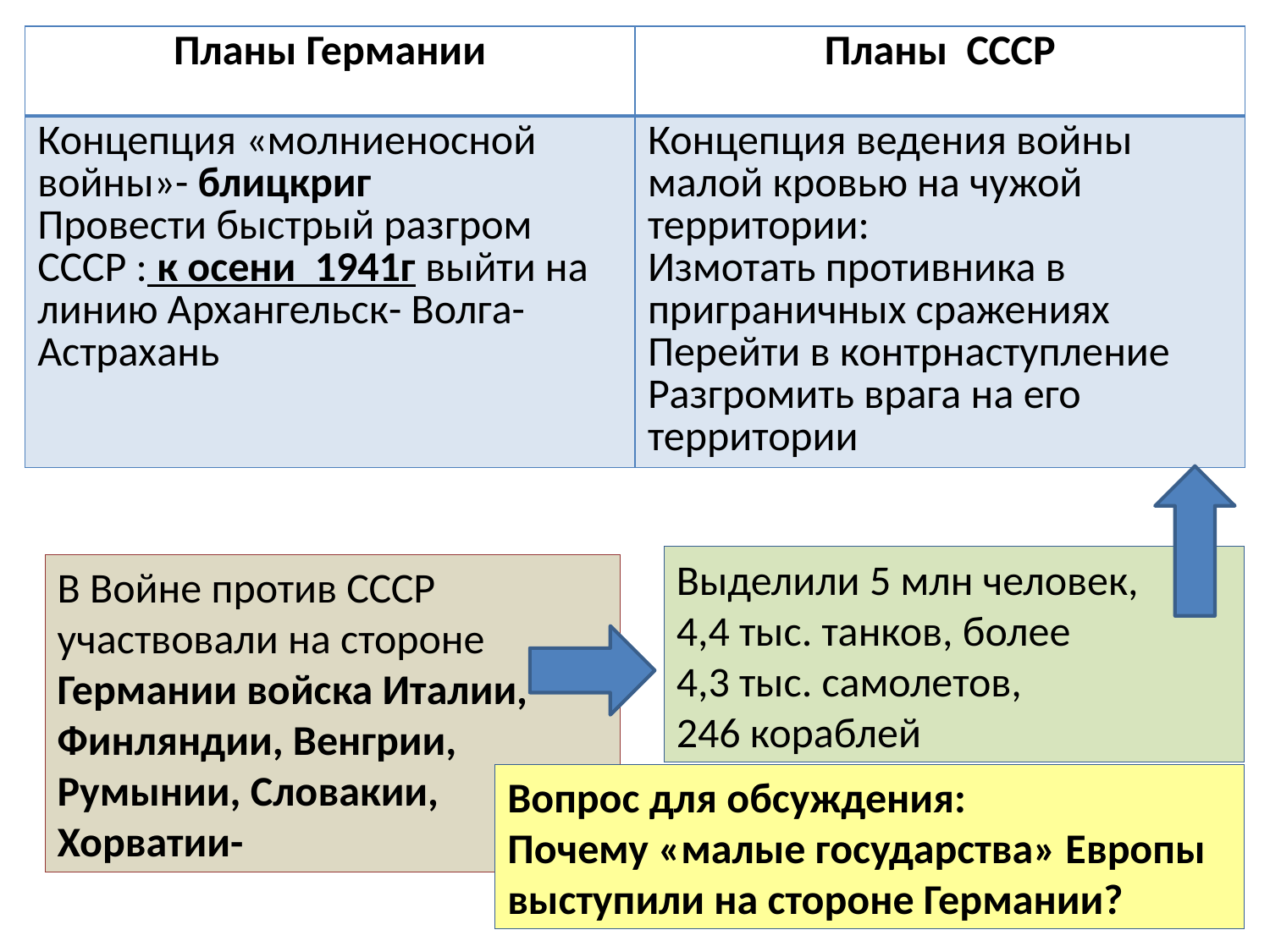

| Планы Германии | Планы СССР |
| --- | --- |
| Концепция «молниеносной войны»- блицкриг Провести быстрый разгром СССР : к осени 1941г выйти на линию Архангельск- Волга- Астрахань | Концепция ведения войны малой кровью на чужой территории: Измотать противника в приграничных сражениях Перейти в контрнаступление Разгромить врага на его территории |

Выделили 5 млн человек,
4,4 тыс. танков, более
4,3 тыс. самолетов,
246 кораблей
В Войне против СССР участвовали на стороне Германии войска Италии, Финляндии, Венгрии, Румынии, Словакии, Хорватии-

Вопрос для обсуждения:
Почему «малые государства» Европы выступили на стороне Германии?